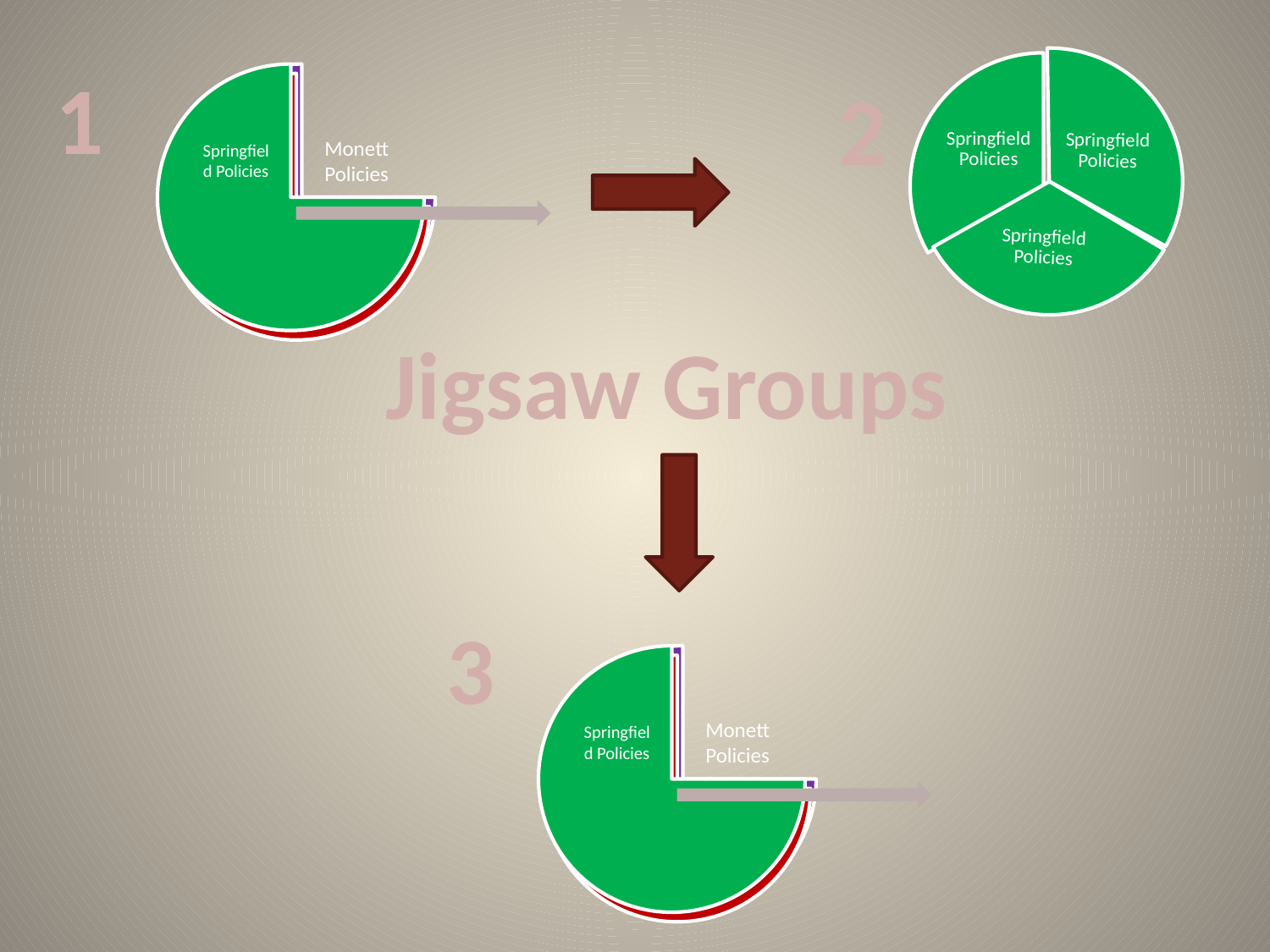

Monett Policies
State Policies
Springfield Policies

Springfield Policies

Springfield Policies
1

Springfield Policies
2

Jigsaw Groups

Monett Policies
State Policies
Springfield Policies
3